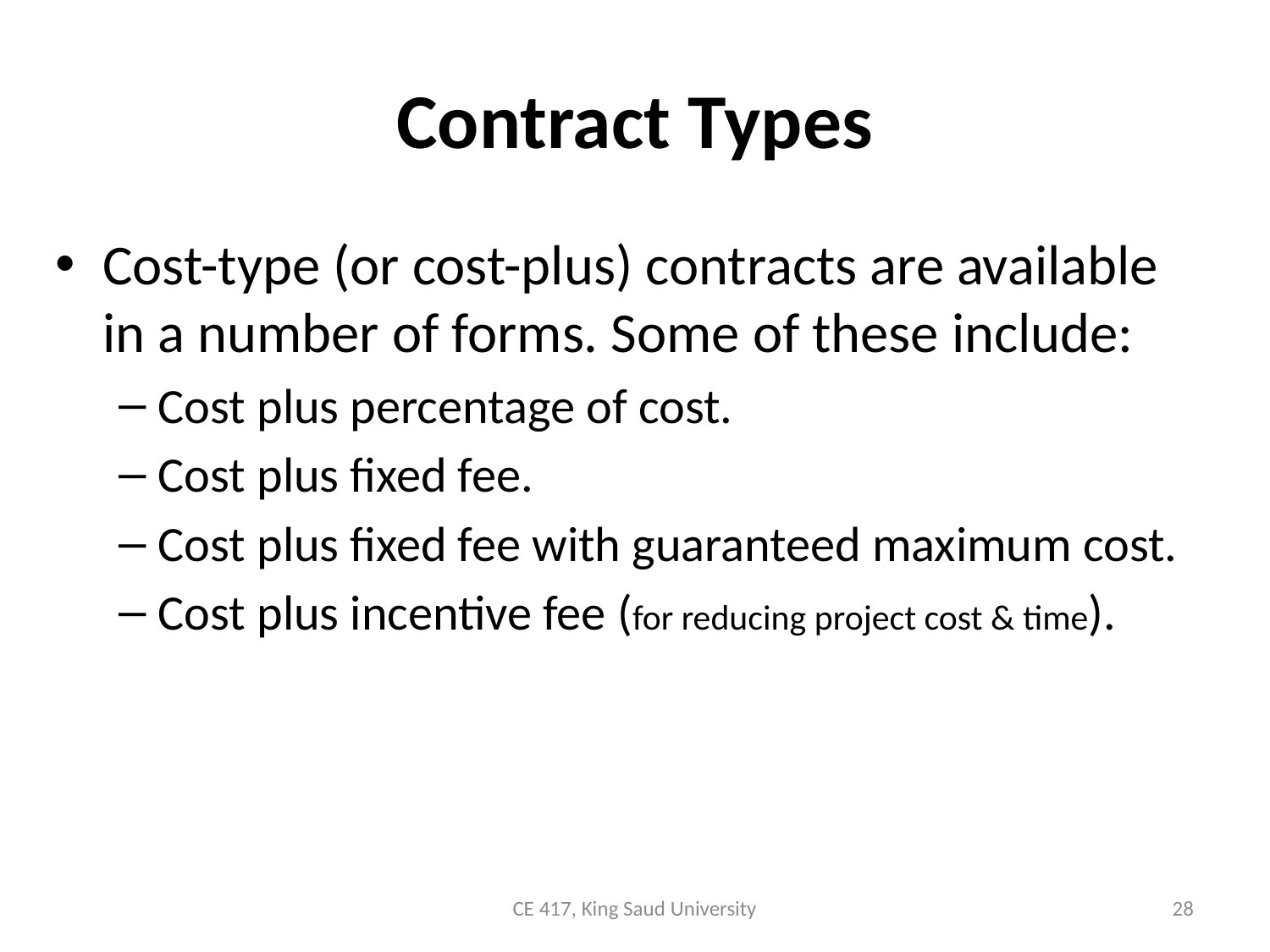

# Contract Types
Cost-type (or cost-plus) contracts are available in a number of forms. Some of these include:
Cost plus percentage of cost.
Cost plus fixed fee.
Cost plus fixed fee with guaranteed maximum cost.
Cost plus incentive fee (for reducing project cost & time).
CE 417, King Saud University
28